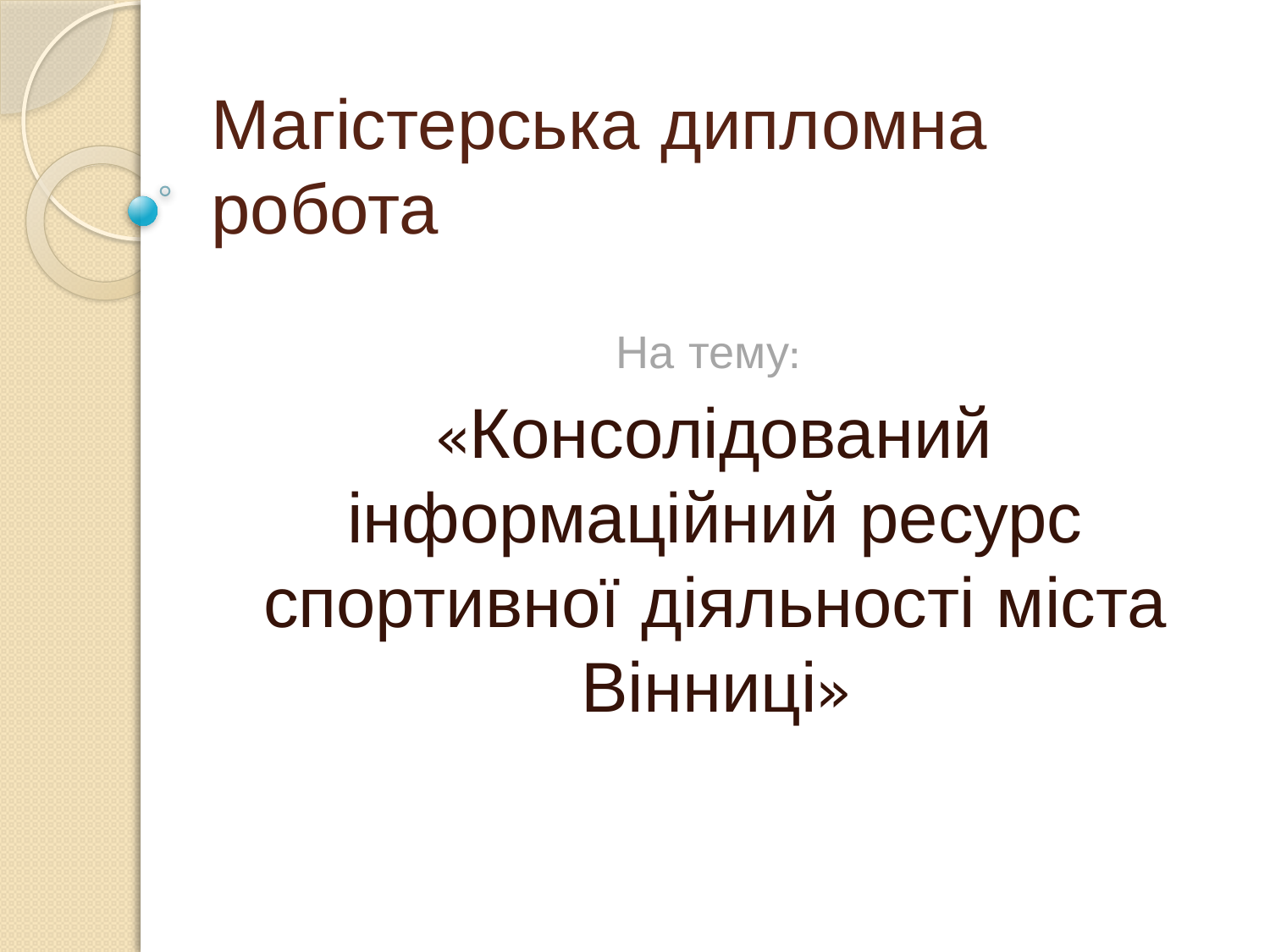

# Магістерська дипломна робота

На тему:
«Консолідований інформаційний ресурс спортивної діяльності міста Вінниці»